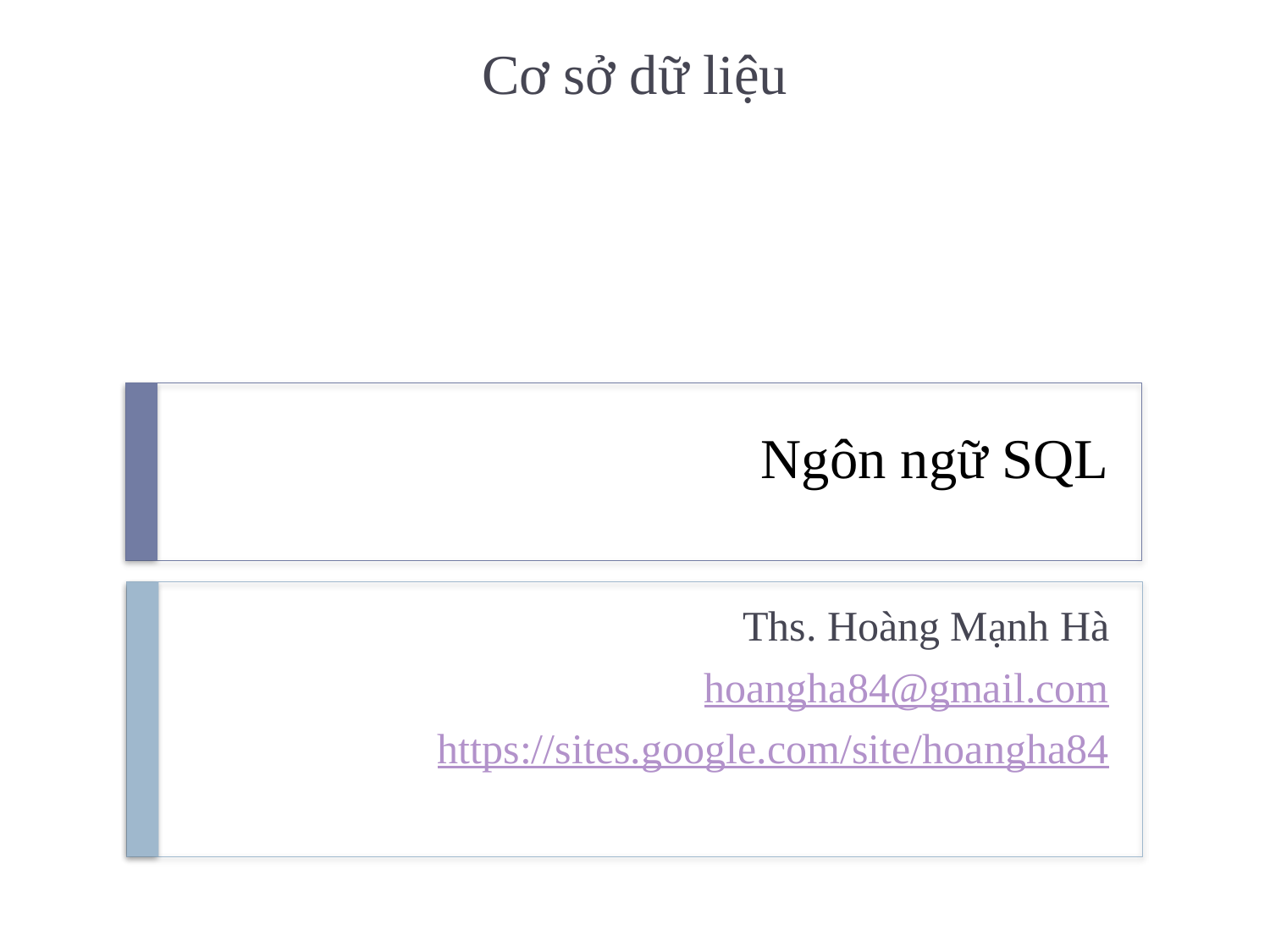

# Ngôn ngữ SQL
Ths. Hoàng Mạnh Hà
hoangha84@gmail.com
https://sites.google.com/site/hoangha84